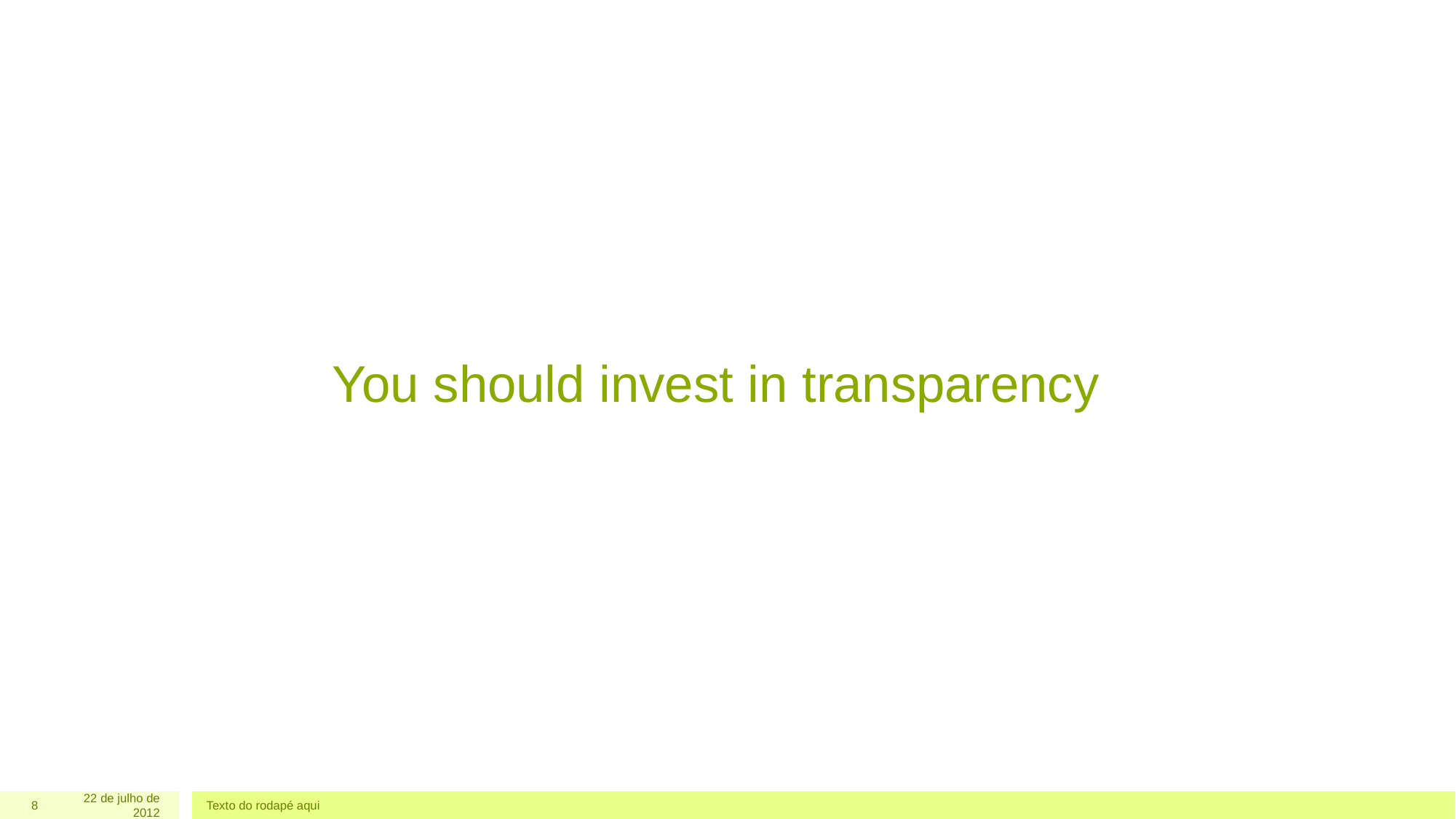

# You should invest in transparency
8
22 de julho de 2012
Texto do rodapé aqui